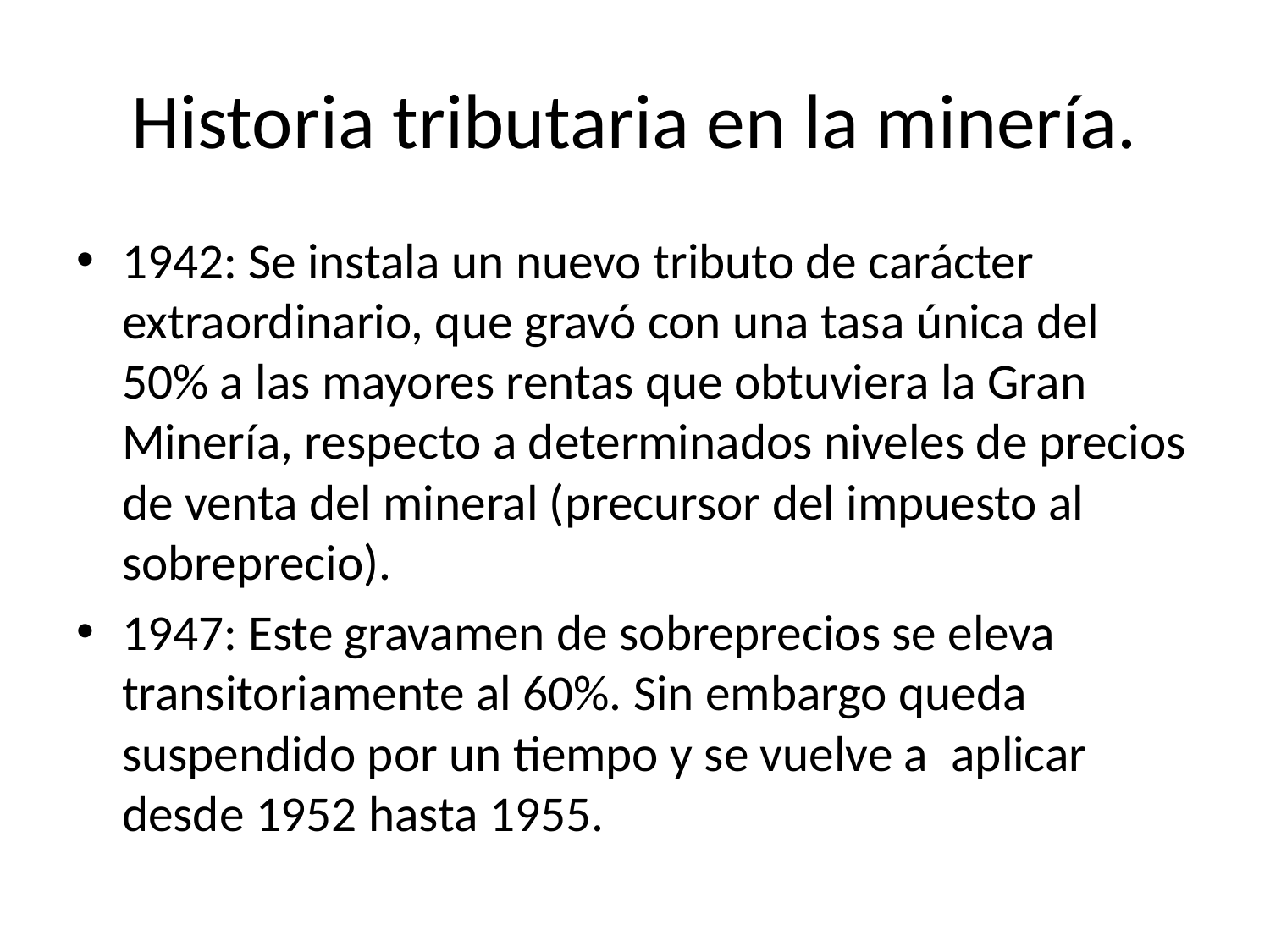

# Historia tributaria en la minería.
1942: Se instala un nuevo tributo de carácter extraordinario, que gravó con una tasa única del 50% a las mayores rentas que obtuviera la Gran Minería, respecto a determinados niveles de precios de venta del mineral (precursor del impuesto al sobreprecio).
1947: Este gravamen de sobreprecios se eleva transitoriamente al 60%. Sin embargo queda suspendido por un tiempo y se vuelve a  aplicar desde 1952 hasta 1955.